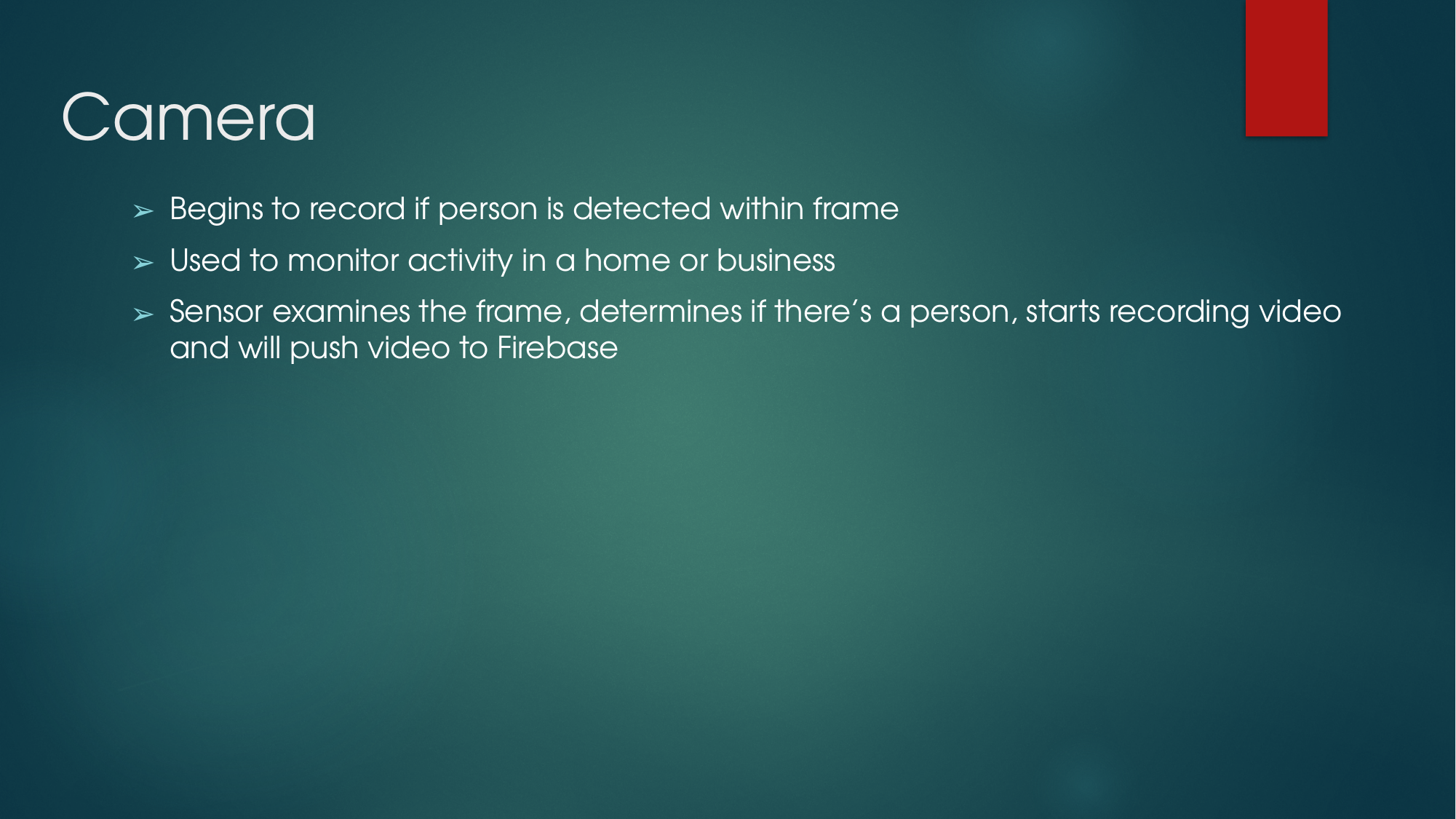

# Camera
Begins to record if person is detected within frame
Used to monitor activity in a home or business
Sensor examines the frame, determines if there’s a person, starts recording video and will push video to Firebase